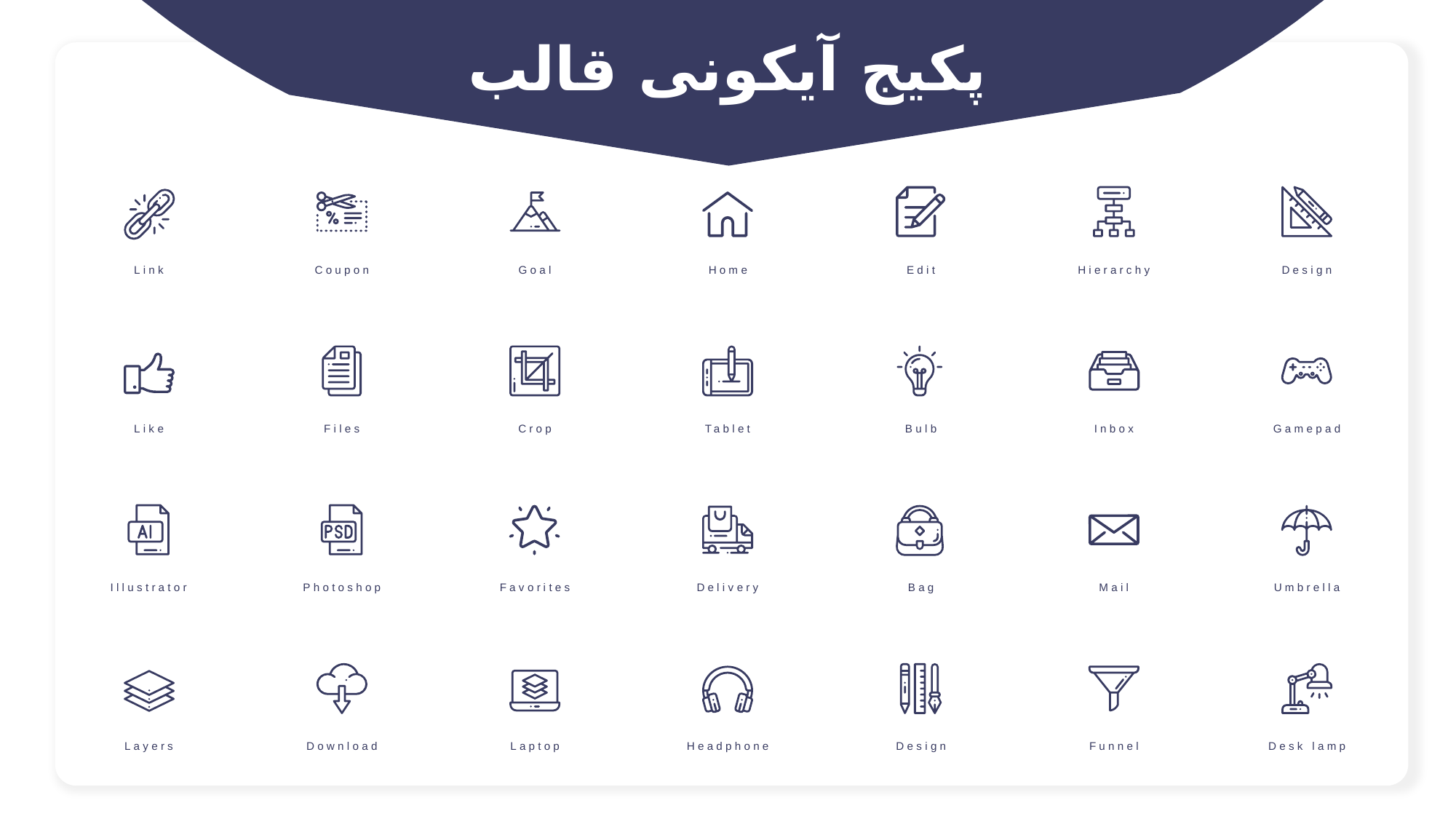

پکیج آیکونی قالب

Link
Coupon
Goal
Home
Edit
Hierarchy
Design

Like
Files
Crop
Tablet
Bulb
Inbox
Gamepad

Illustrator
Photoshop
Favorites
Delivery
Bag
Mail
Umbrella

Layers
Download
Laptop
Headphone
Design
Funnel
Desk lamp